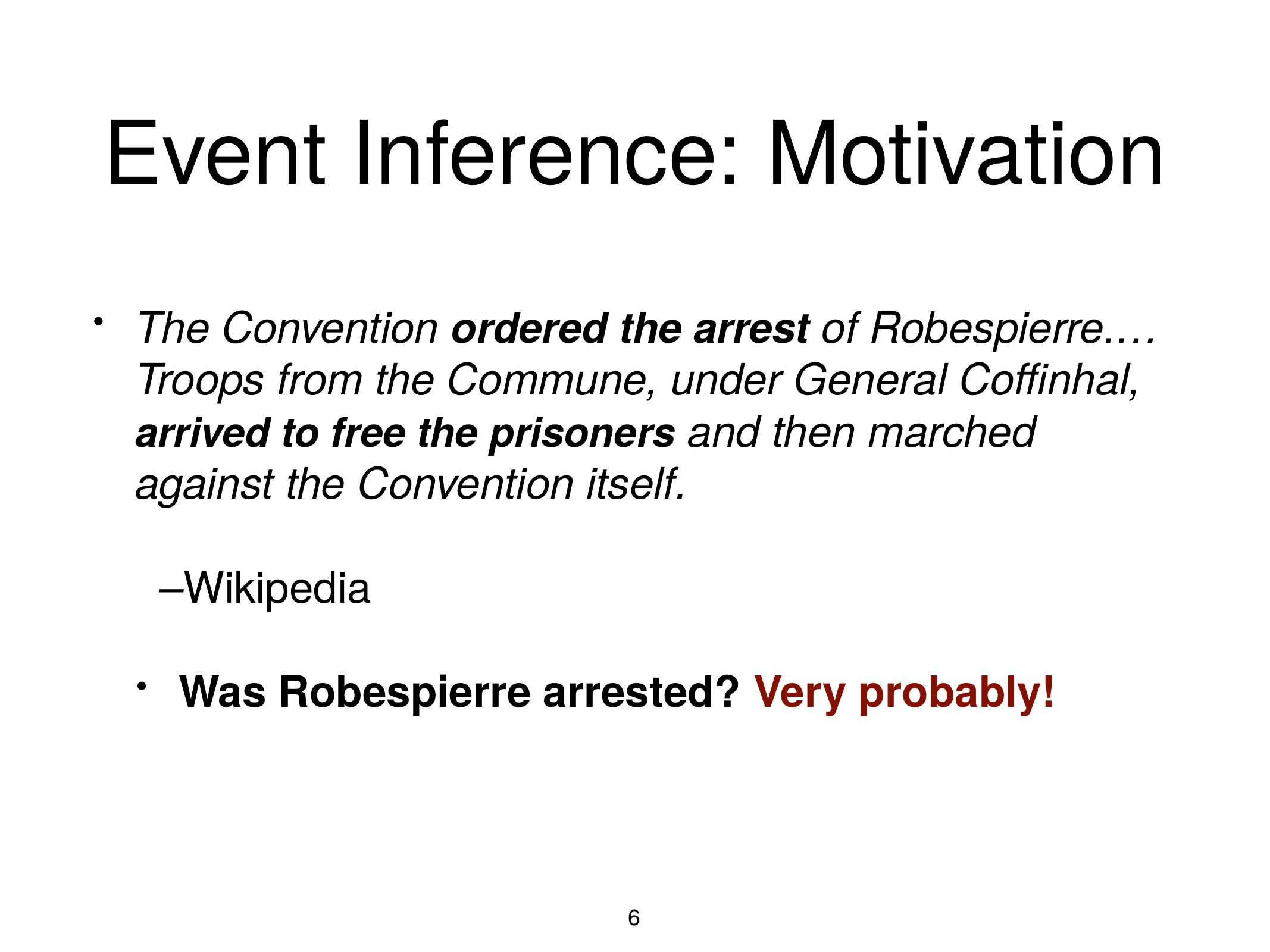

# Event Inference: Motivation
The Convention ordered the arrest of Robespierre.… Troops from the Commune, under General Coffinhal, arrived to free the prisoners and then marched against the Convention itself.
  –Wikipedia
Was Robespierre arrested? Very probably!
6